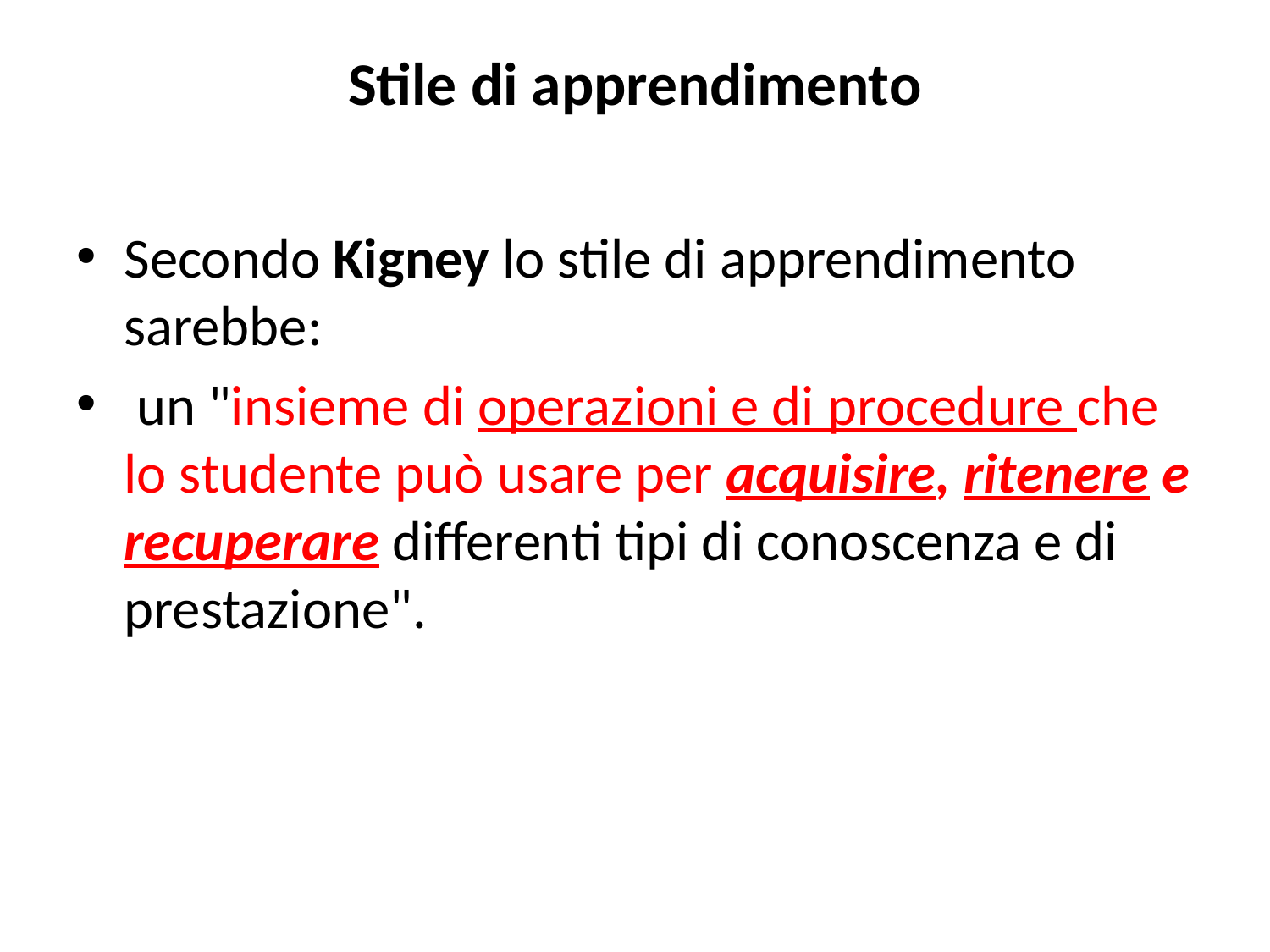

# Stile di apprendimento

Secondo Kigney lo stile di apprendimento sarebbe:
 un "insieme di operazioni e di procedure che lo studente può usare per acquisire, ritenere e recuperare differenti tipi di conoscenza e di prestazione".